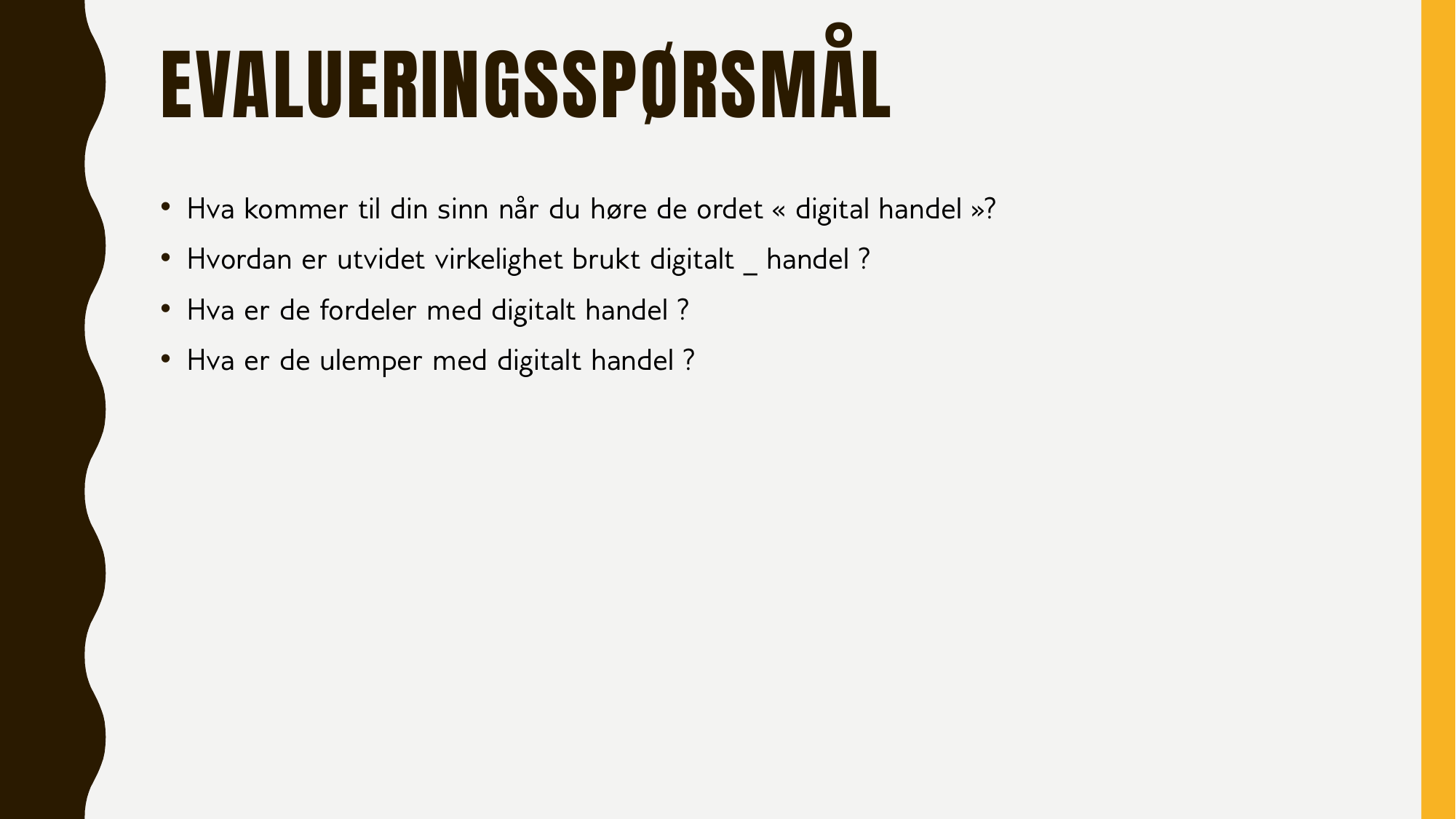

# EVALUERINGSSPØRSMÅL
Hva kommer til din sinn når du høre de ordet « digital handel »?
Hvordan er utvidet virkelighet brukt digitalt _ handel ?
Hva er de fordeler med digitalt handel ?
Hva er de ulemper med digitalt handel ?